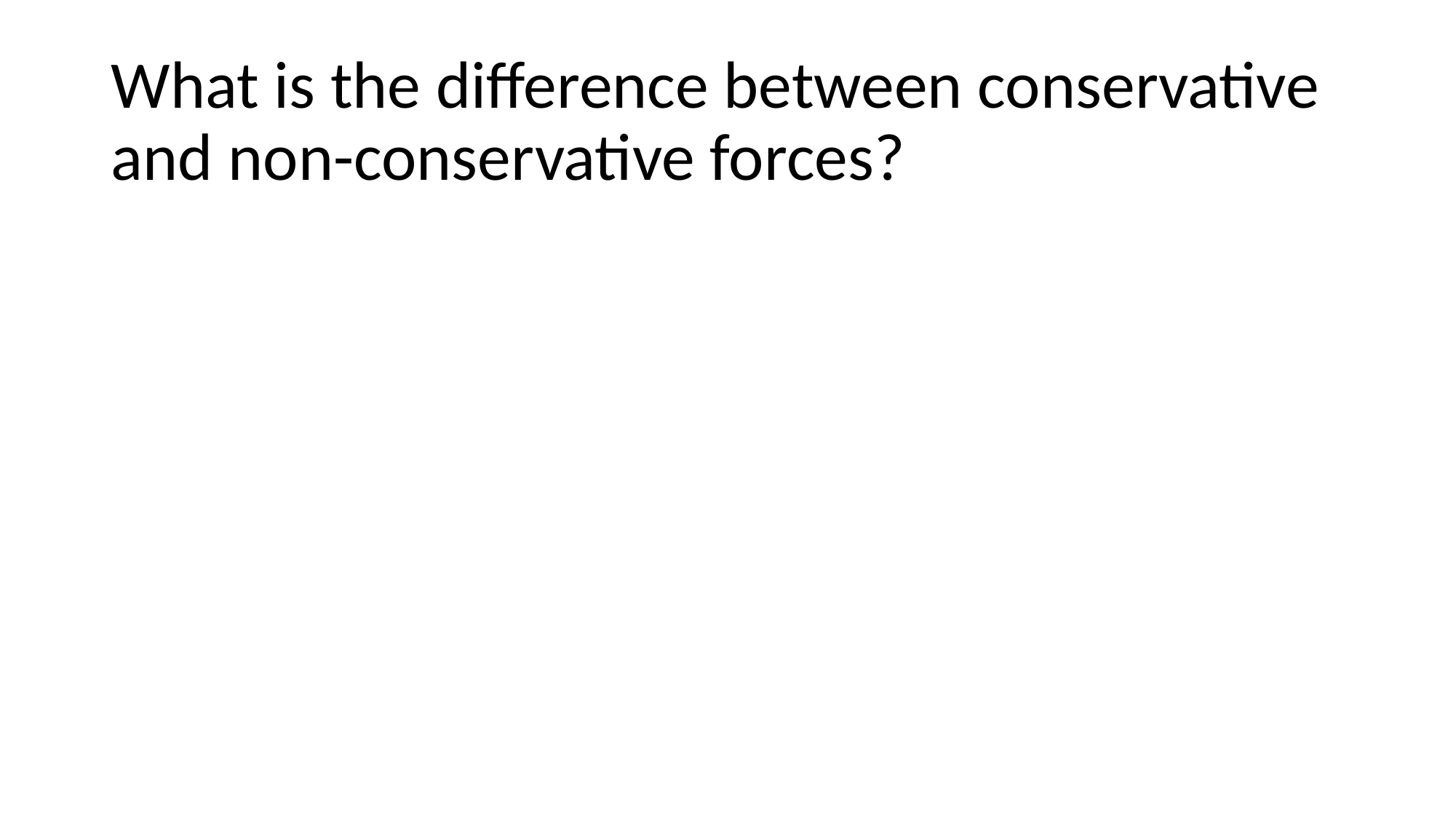

# What is the difference between conservative and non-conservative forces?